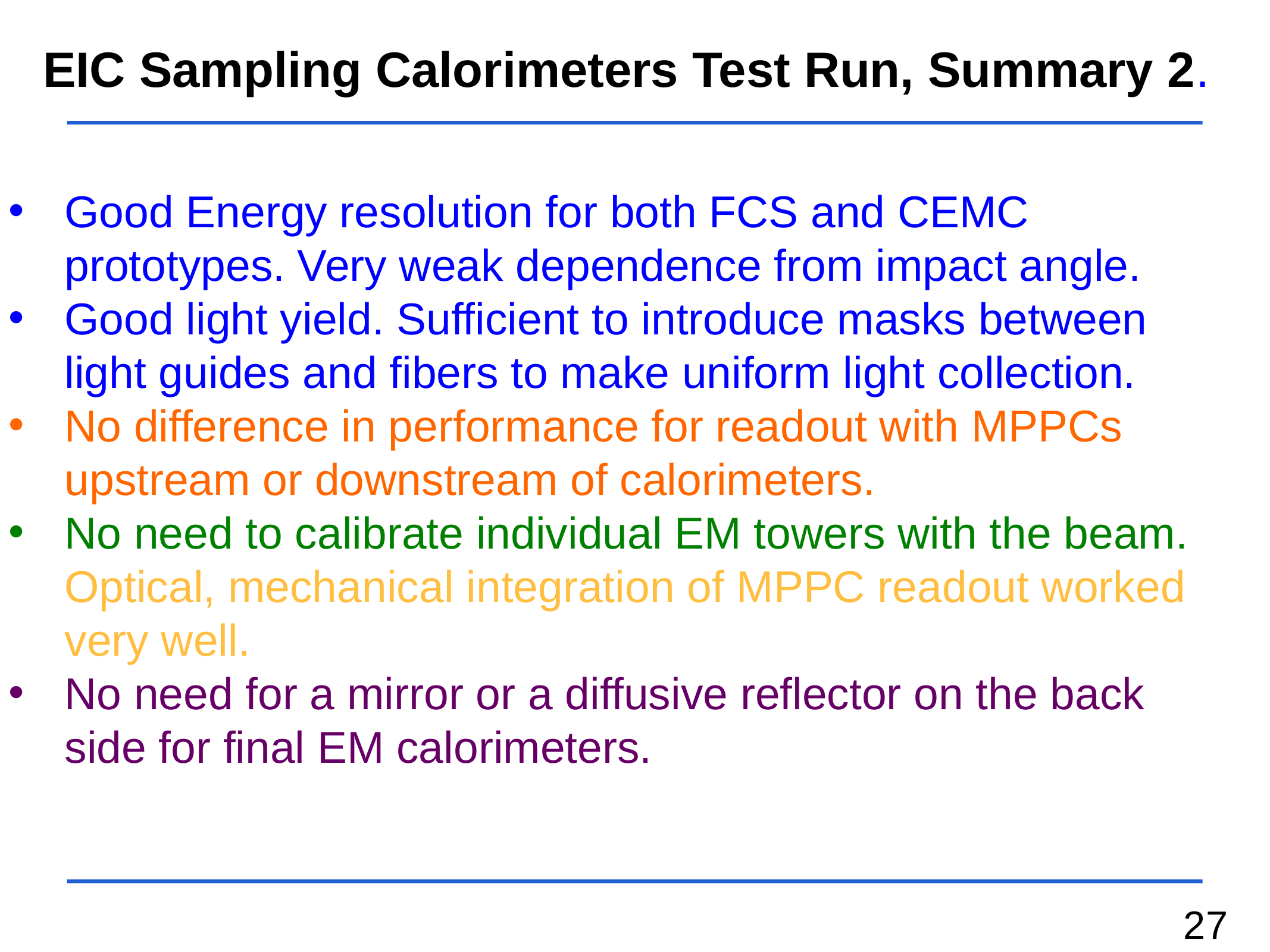

EIC Sampling Calorimeters Test Run, Summary 2.

Good Energy resolution for both FCS and CEMC prototypes. Very weak dependence from impact angle.
Good light yield. Sufficient to introduce masks between light guides and fibers to make uniform light collection.
No difference in performance for readout with MPPCs upstream or downstream of calorimeters.
No need to calibrate individual EM towers with the beam. Optical, mechanical integration of MPPC readout worked very well.
No need for a mirror or a diffusive reflector on the back side for final EM calorimeters.

27